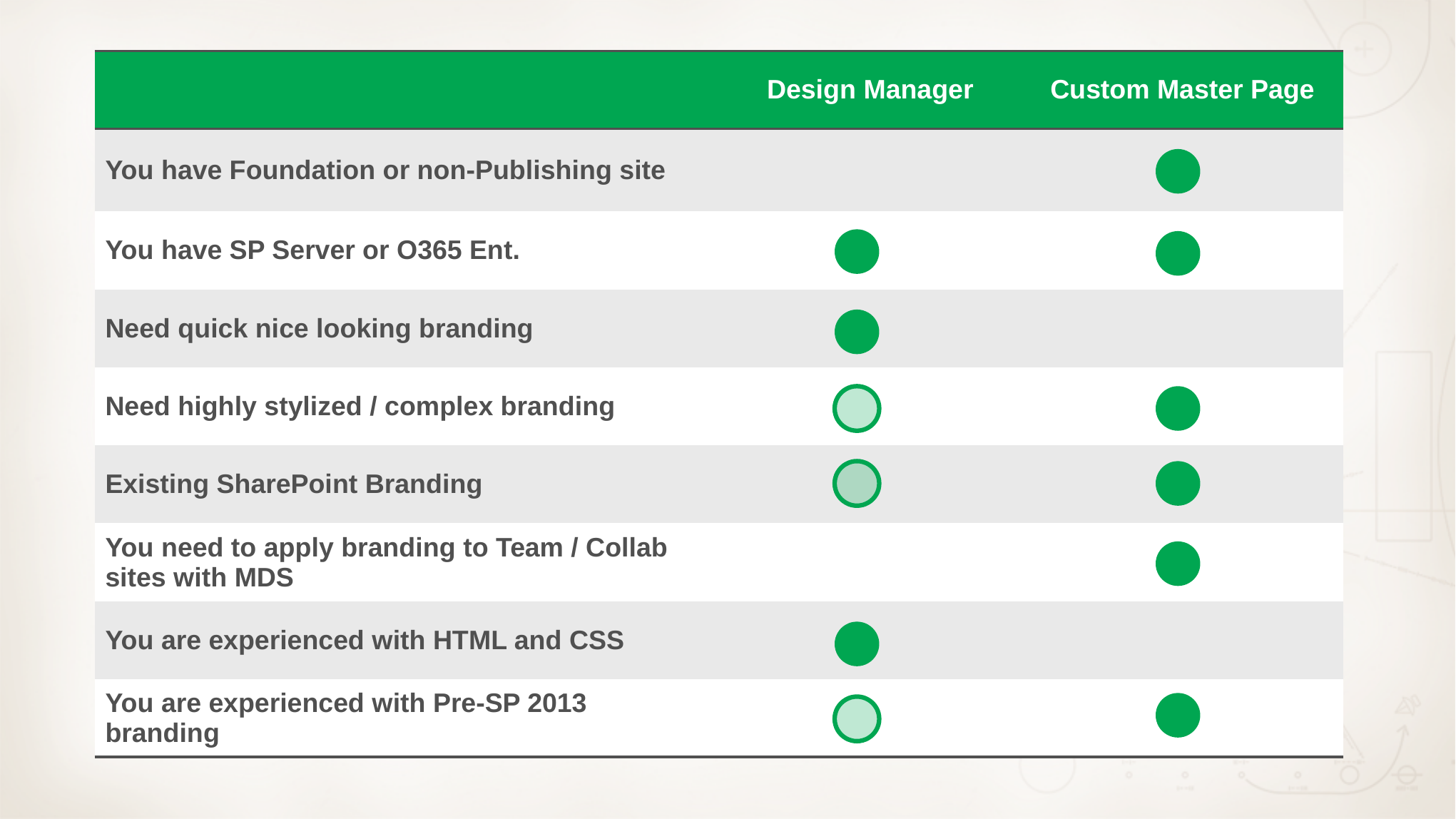

|  | Design Manager | Custom Master Page |
| --- | --- | --- |
| You have Foundation or non-Publishing site |  |  |
| You have SP Server or O365 Ent. |  |  |
| Need quick nice looking branding |  |  |
| Need highly stylized / complex branding |  |  |
| Existing SharePoint Branding |  |  |
| You need to apply branding to Team / Collab sites with MDS |  |  |
| You are experienced with HTML and CSS |  |  |
| You are experienced with Pre-SP 2013 branding |  |  |